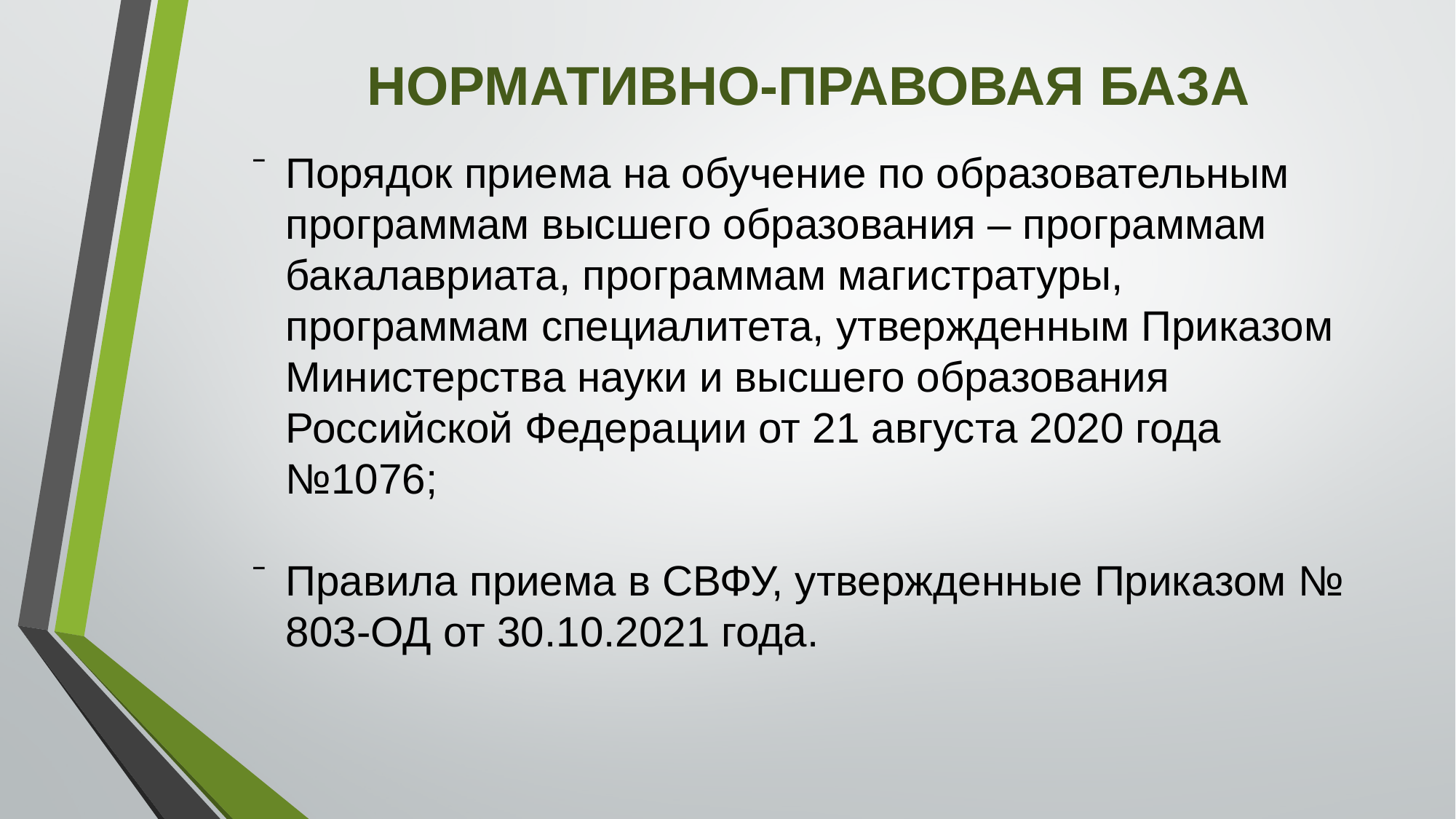

НОРМАТИВНО-ПРАВОВАЯ БАЗА
Порядок приема на обучение по образовательным программам высшего образования – программам бакалавриата, программам магистратуры, программам специалитета, утвержденным Приказом Министерства науки и высшего образования Российской Федерации от 21 августа 2020 года №1076;

Правила приема в СВФУ, утвержденные Приказом № 803-ОД от 30.10.2021 года.